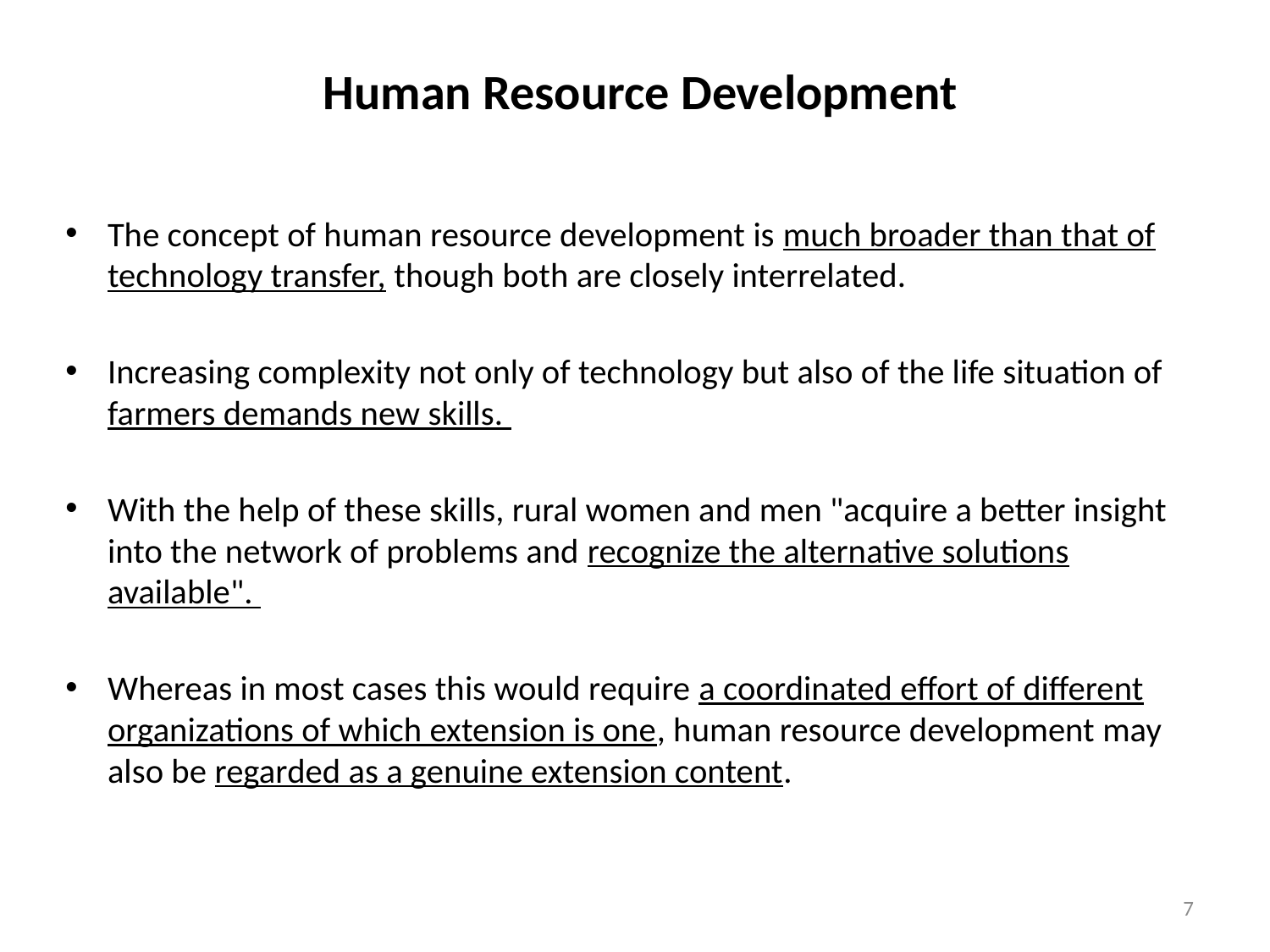

# Human Resource Development

The concept of human resource development is much broader than that of technology transfer, though both are closely interrelated.

Increasing complexity not only of technology but also of the life situation of farmers demands new skills.

With the help of these skills, rural women and men "acquire a better insight into the network of problems and recognize the alternative solutions available".

Whereas in most cases this would require a coordinated effort of different organizations of which extension is one, human resource development may also be regarded as a genuine extension content.

7